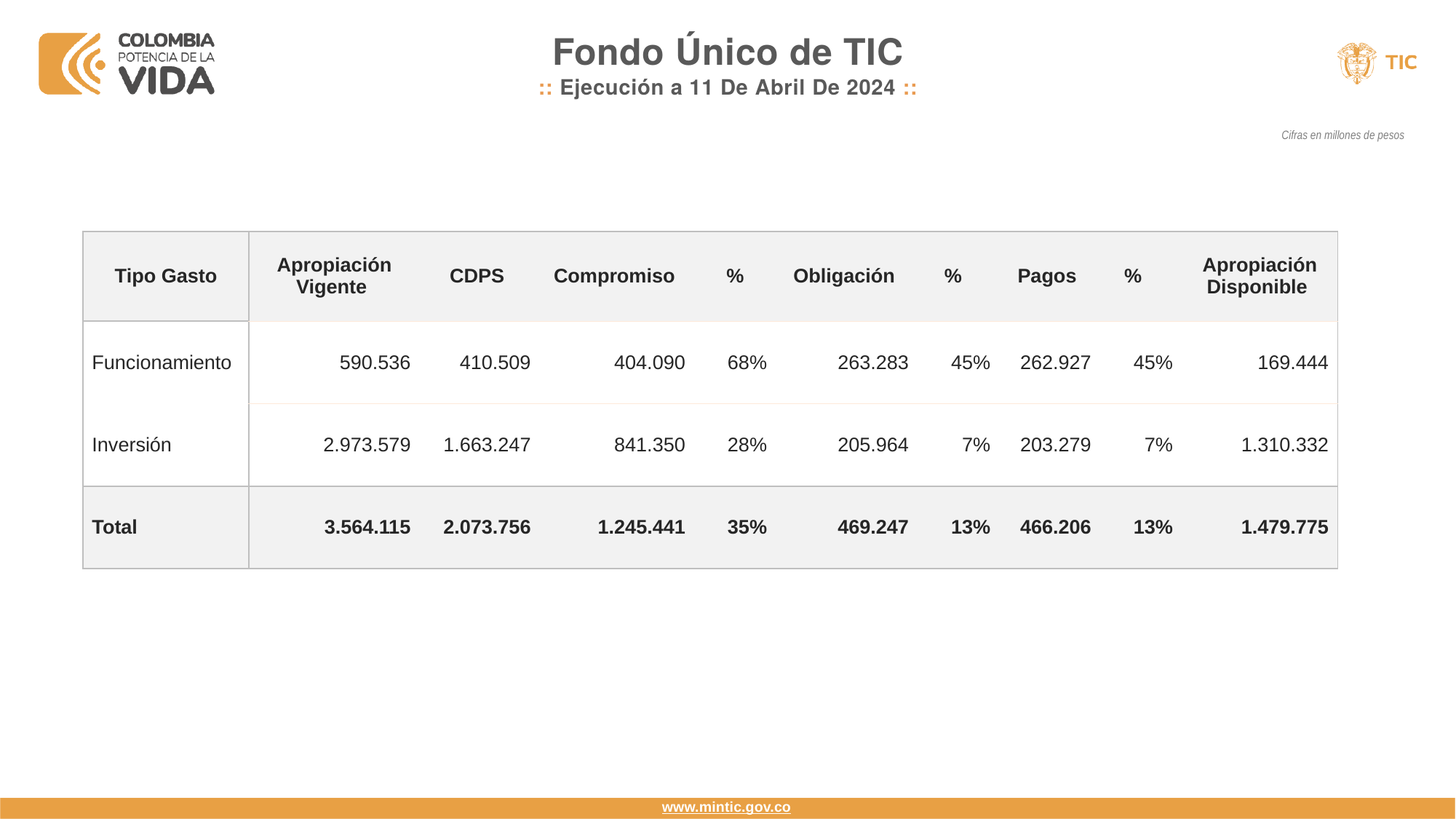

Fondo Único de TIC
:: Ejecución a 11 De Abril De 2024 ::
Cifras en millones de pesos
| Tipo Gasto | Apropiación Vigente | CDPS | Compromiso | % | Obligación | % | Pagos | % | Apropiación Disponible |
| --- | --- | --- | --- | --- | --- | --- | --- | --- | --- |
| Funcionamiento | 590.536 | 410.509 | 404.090 | 68% | 263.283 | 45% | 262.927 | 45% | 169.444 |
| Inversión | 2.973.579 | 1.663.247 | 841.350 | 28% | 205.964 | 7% | 203.279 | 7% | 1.310.332 |
| Total | 3.564.115 | 2.073.756 | 1.245.441 | 35% | 469.247 | 13% | 466.206 | 13% | 1.479.775 |
www.mintic.gov.co